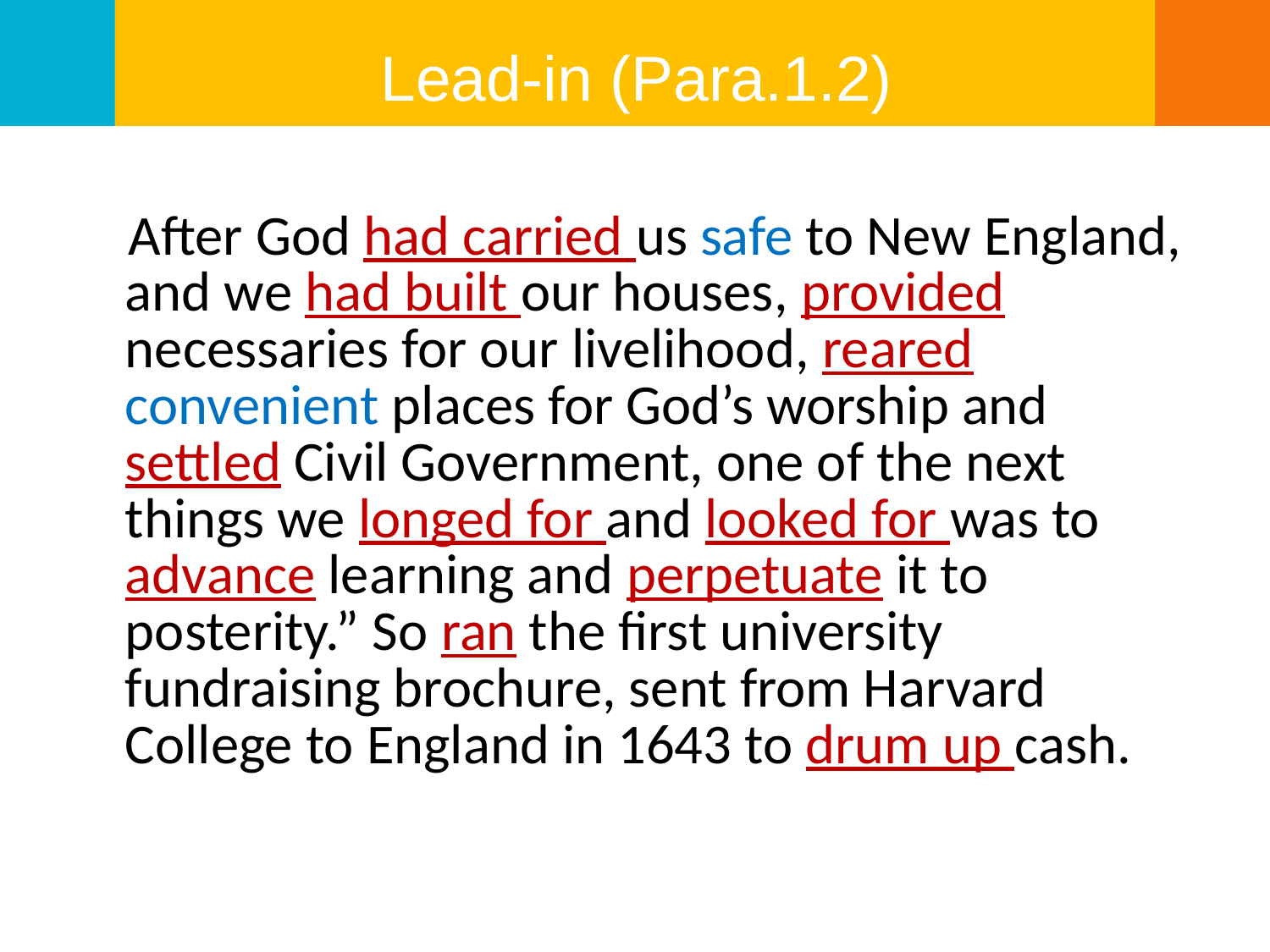

# Lead-in (Para.1.2)

    After God had carried us safe to New England, and we had built our houses, provided necessaries for our livelihood, reared convenient places for God’s worship and settled Civil Government, one of the next things we longed for and looked for was to advance learning and perpetuate it to posterity.” So ran the first university fundraising brochure, sent from Harvard College to England in 1643 to drum up cash.